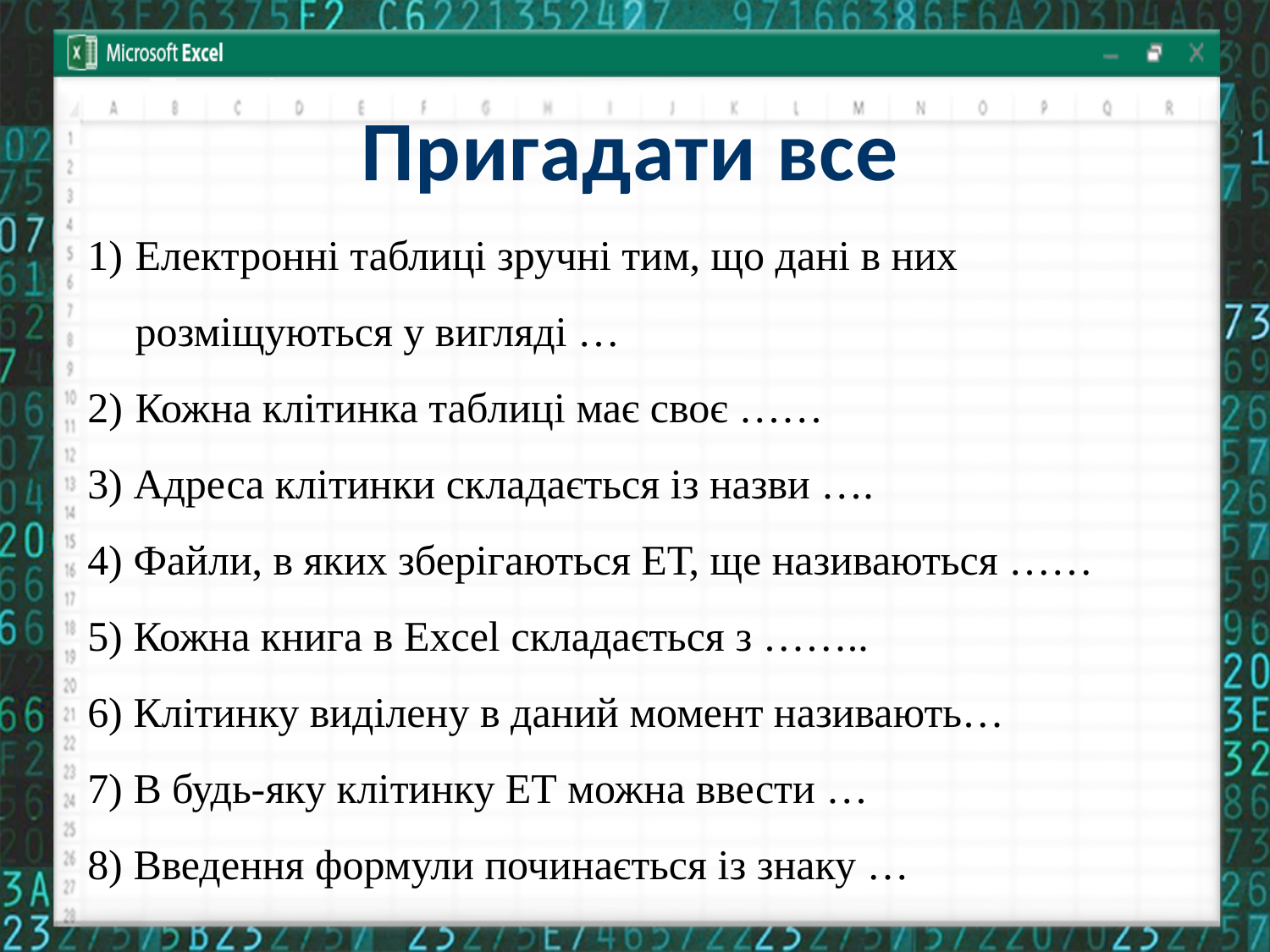

# Пригадати все
Електронні таблиці зручні тим, що дані в них розміщуються у вигляді …
Кожна клітинка таблиці має своє ……
3) Адреса клітинки складається із назви ….
4) Файли, в яких зберігаються ЕТ, ще називаються ……
5) Кожна книга в Excel складається з ……..
6) Клітинку виділену в даний момент називають…
7) В будь-яку клітинку ЕТ можна ввести …
8) Введення формули починається із знаку …